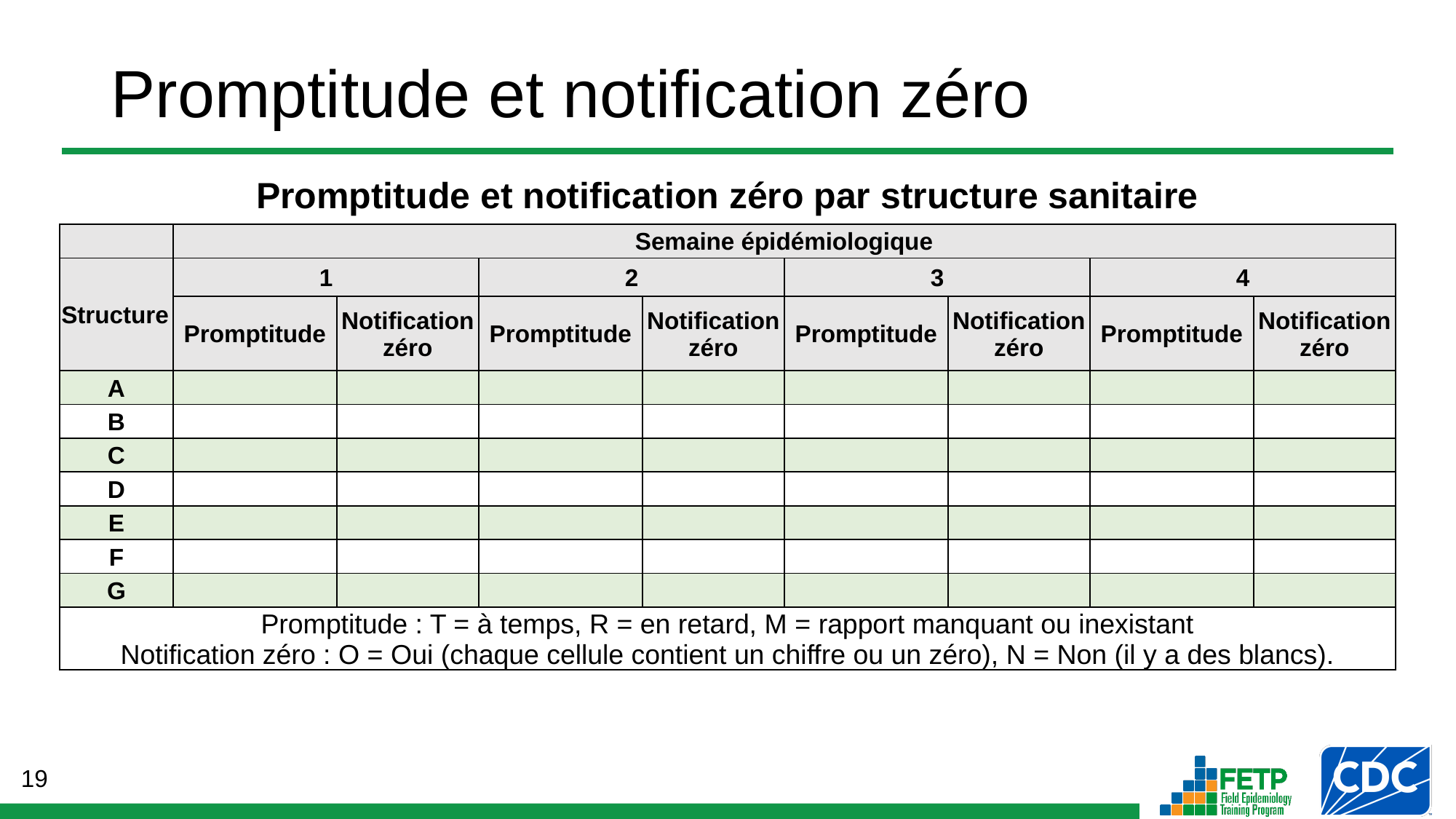

# Promptitude et notification zéro
Promptitude et notification zéro par structure sanitaire
|  | Semaine épidémiologique |  |  |  |  |  |  |  |
| --- | --- | --- | --- | --- | --- | --- | --- | --- |
| Structure | 1 |  | 2 |  | 3 |  | 4 |  |
|  | Promptitude | Notification zéro | Promptitude | Notification zéro | Promptitude | Notification zéro | Promptitude | Notification zéro |
| A |  |  |  |  |  |  |  |  |
| B |  |  |  |  |  |  |  |  |
| C |  |  |  |  |  |  |  |  |
| D |  |  |  |  |  |  |  |  |
| E |  |  |  |  |  |  |  |  |
| F |  |  |  |  |  |  |  |  |
| G |  |  |  |  |  |  |  |  |
| Promptitude : T = à temps, R = en retard, M = rapport manquant ou inexistant Notification zéro : O = Oui (chaque cellule contient un chiffre ou un zéro), N = Non (il y a des blancs). |  |  |  |  |  |  |  |  |